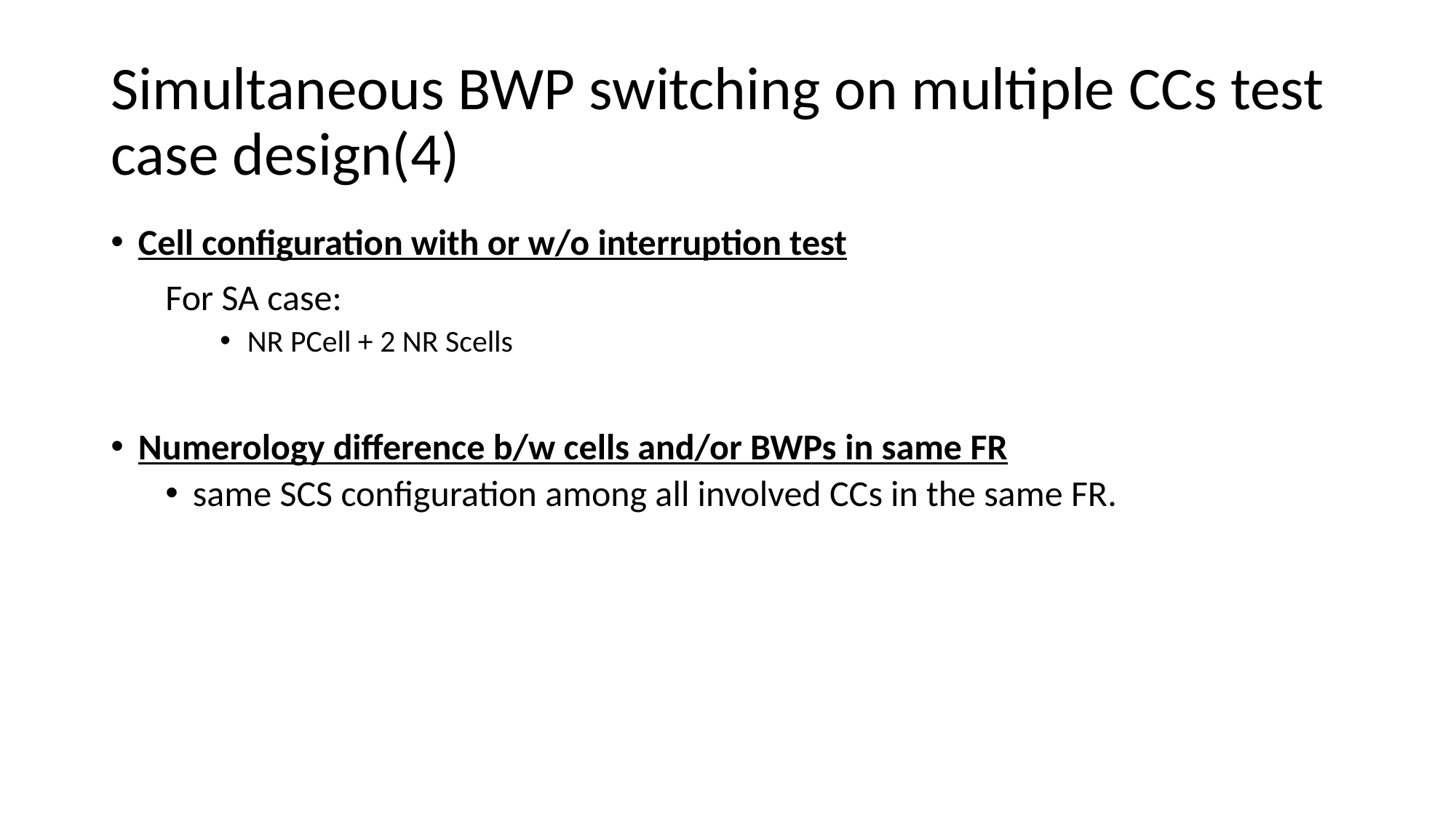

# Simultaneous BWP switching on multiple CCs test case design(4)
Cell configuration with or w/o interruption test
For SA case:
NR PCell + 2 NR Scells

Numerology difference b/w cells and/or BWPs in same FR
same SCS configuration among all involved CCs in the same FR.